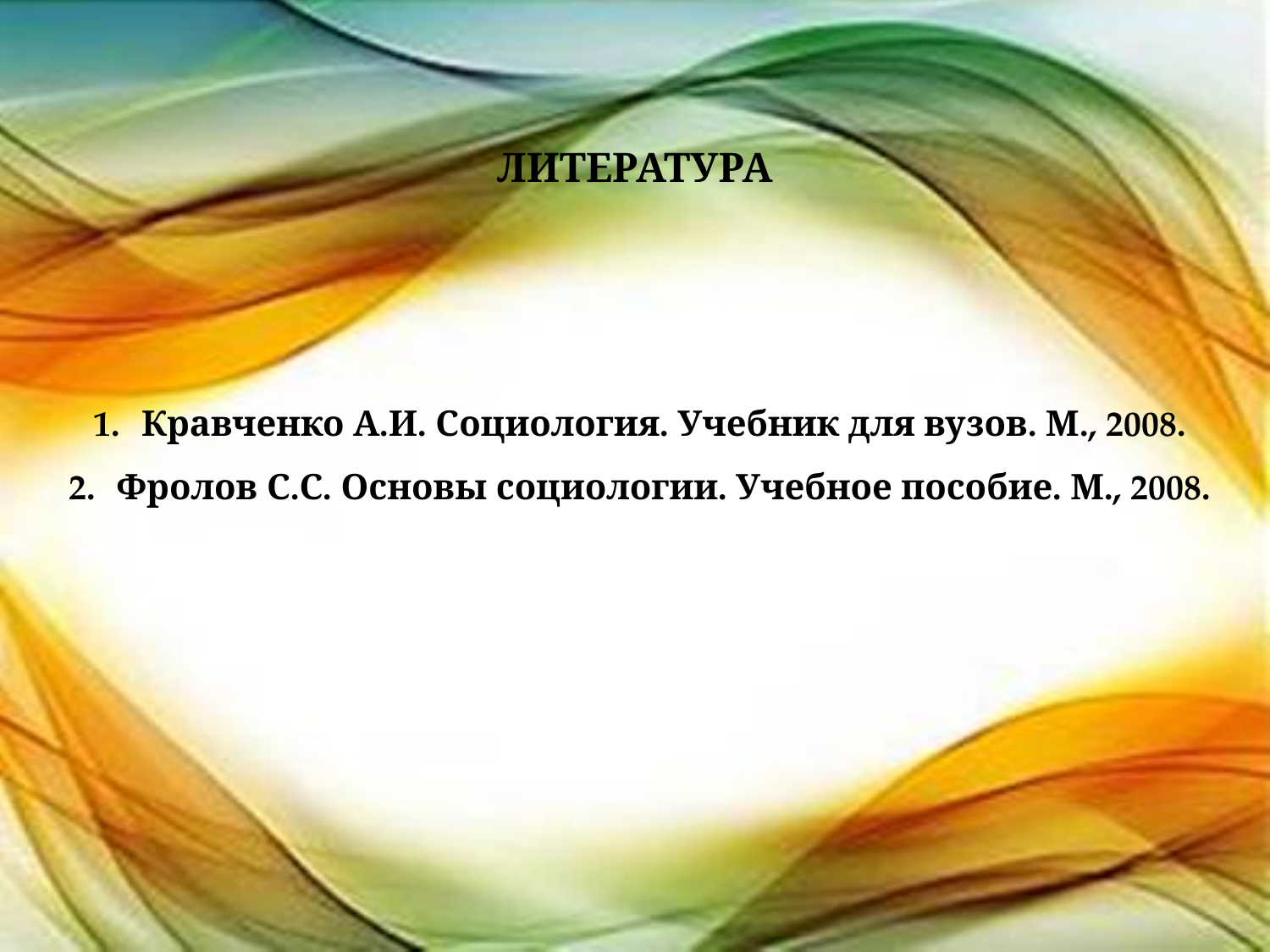

# ЛИТЕРАТУРА
Кравченко А.И. Социология. Учебник для вузов. М., 2008.
Фролов С.С. Основы социологии. Учебное пособие. М., 2008.